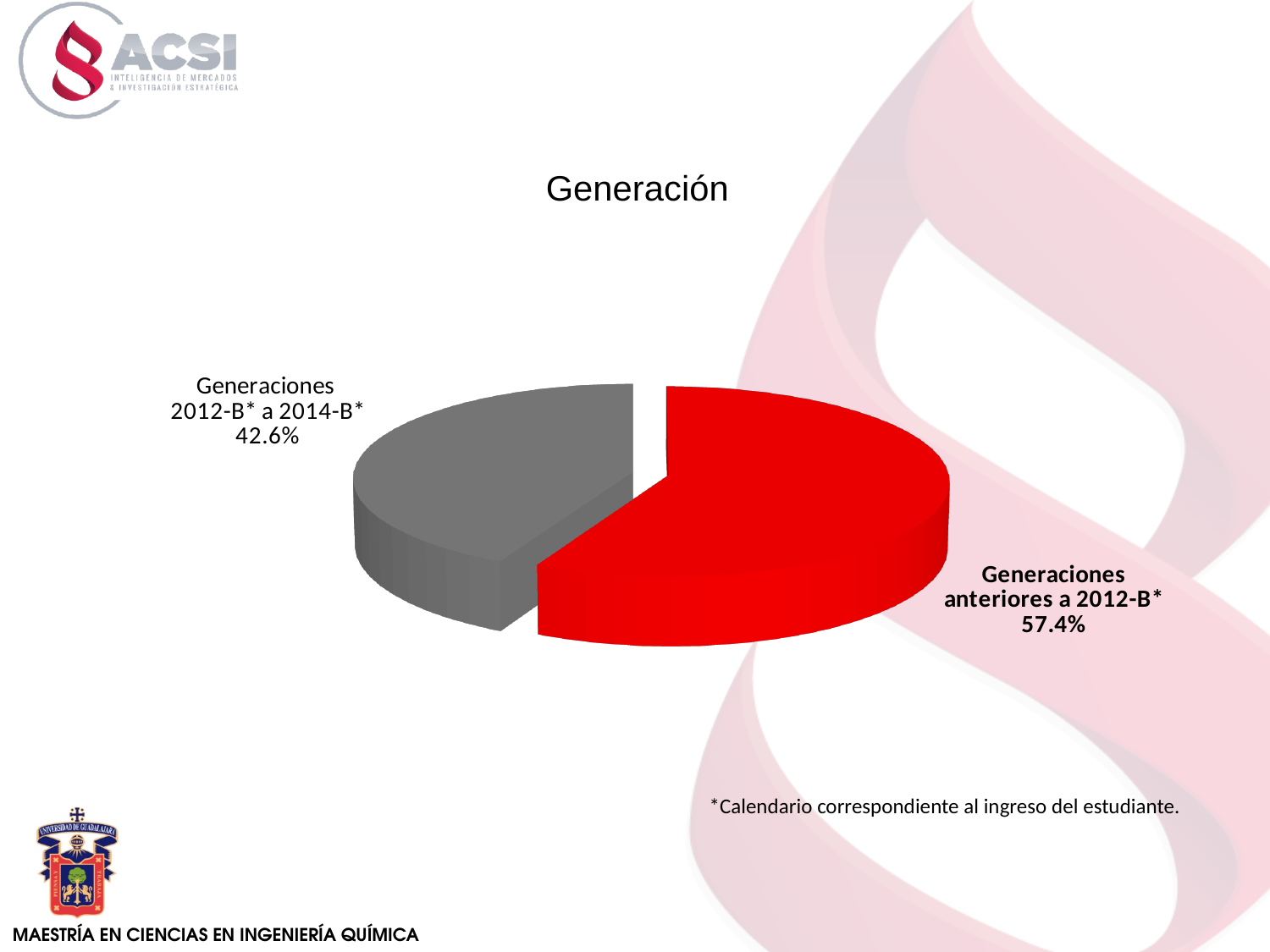

[unsupported chart]

Generación
*Calendario correspondiente al ingreso del estudiante.